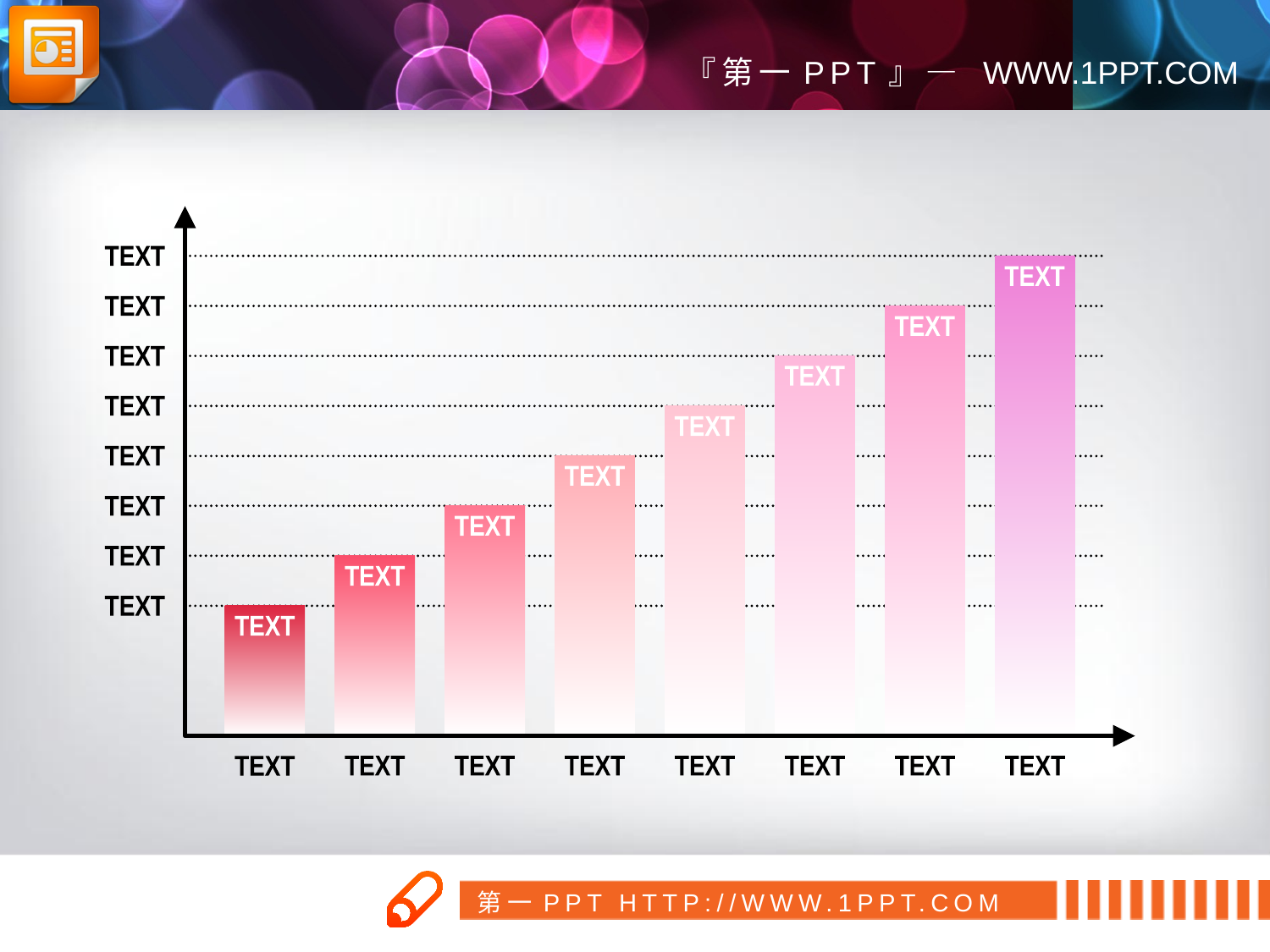

TEXT

TEXT
TEXT

TEXT
TEXT

TEXT
TEXT

TEXT
TEXT

TEXT
TEXT

TEXT
TEXT

TEXT
TEXT

TEXT
TEXT
TEXT
TEXT
TEXT
TEXT
TEXT
TEXT
TEXT